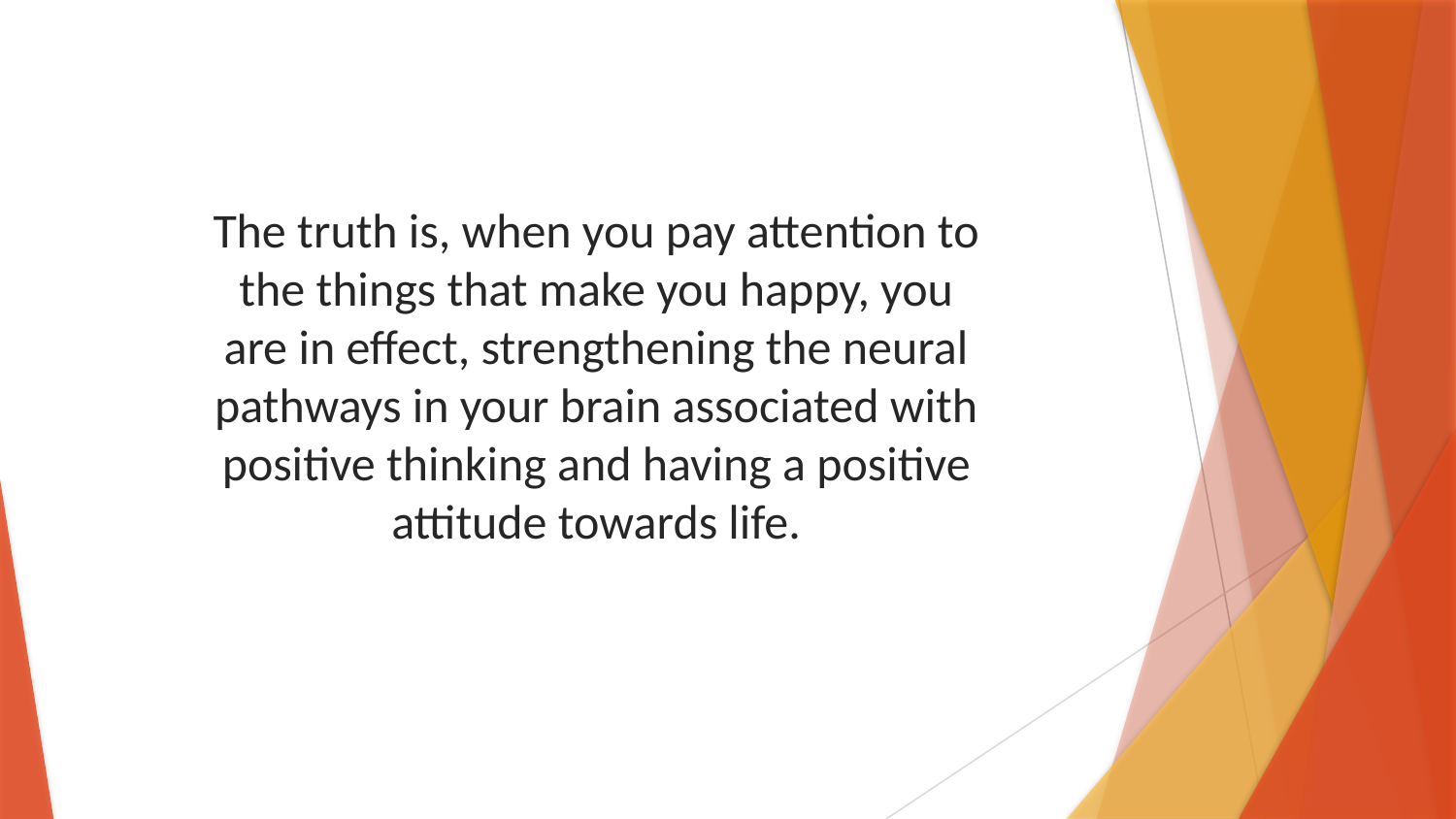

The truth is, when you pay attention to the things that make you happy, you are in effect, strengthening the neural pathways in your brain associated with positive thinking and having a positive attitude towards life.